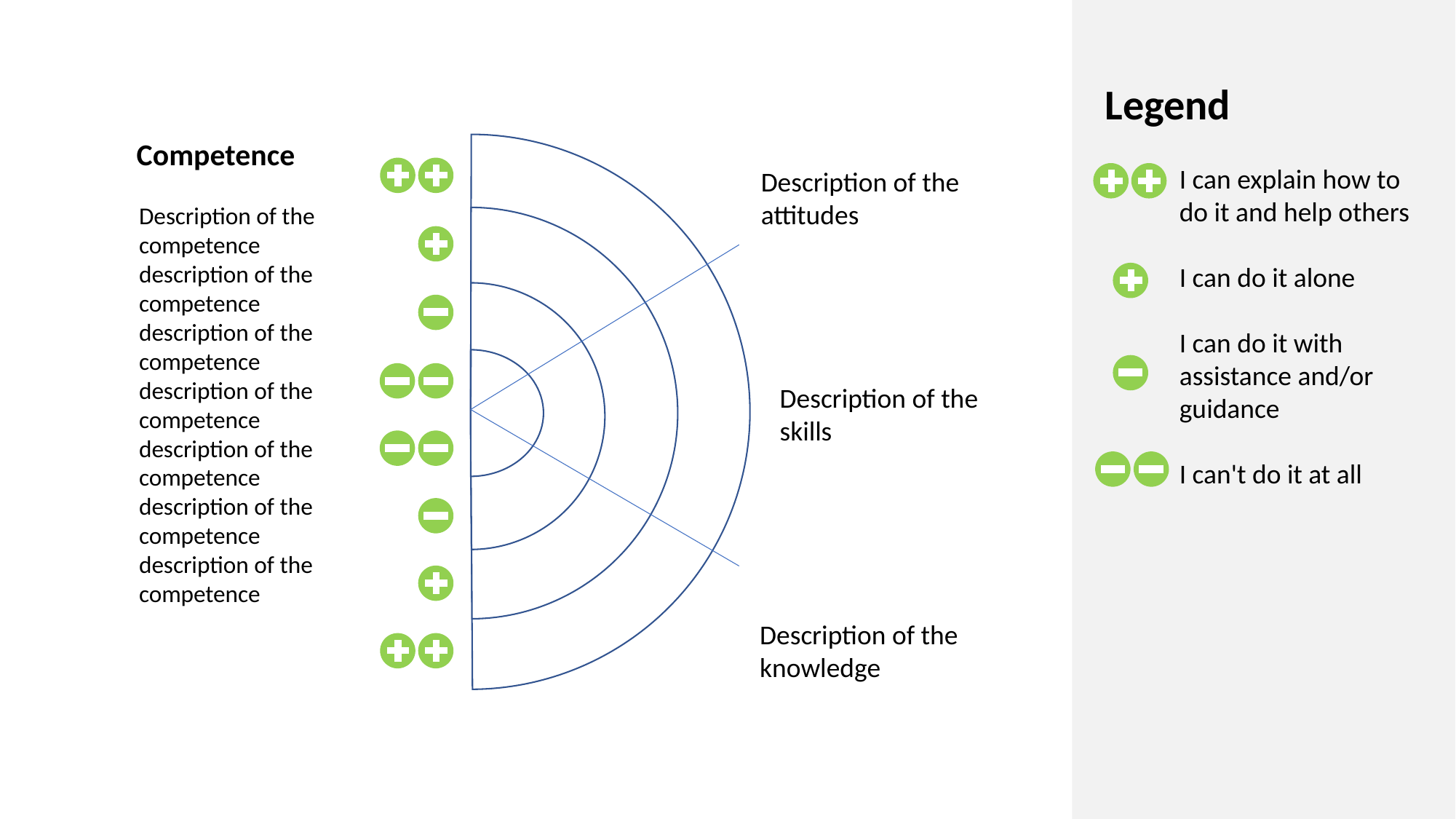

Legend

	I can explain how to do it and help others

	I can do it alone

	I can do it with assistance and/or guidance

	I can't do it at all

Competence

Description of the attitudes

Description of the competence description of the competence description of the competence description of the competence description of the competence description of the competence description of the competence

Description of the skills

Description of the knowledge